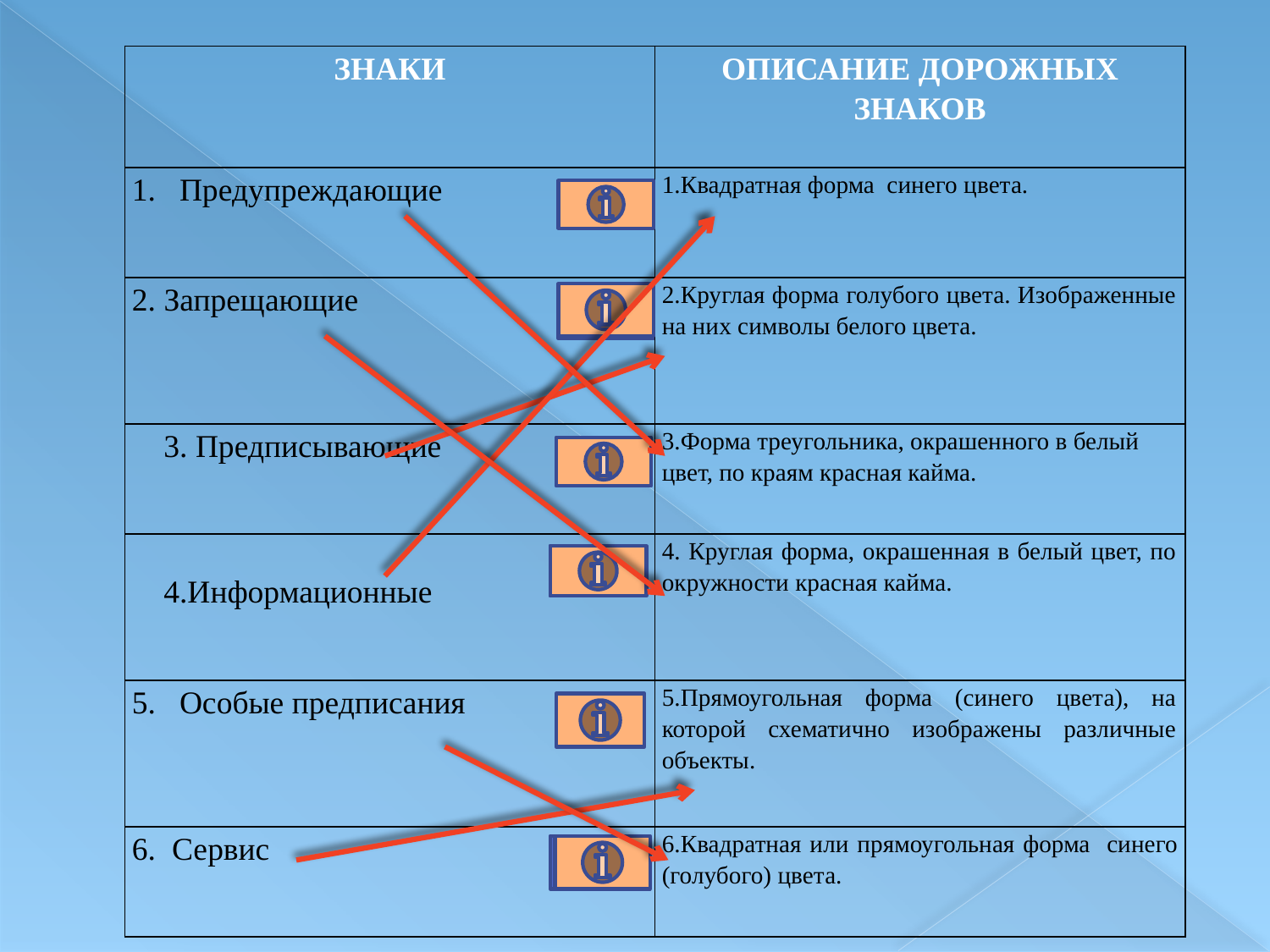

| ЗНАКИ | ОПИСАНИЕ ДОРОЖНЫХ ЗНАКОВ |
| --- | --- |
| Предупреждающие | 1.Квадратная форма синего цвета. |
| 2. Запрещающие | 2.Круглая форма голубого цвета. Изображенные на них симво­лы белого цвета. |
| 3. Предписывающие | 3.Форма треугольника, окрашенного в белый цвет, по краям красная кайма. |
| 4.Информационные | 4. Круглая форма, окрашенная в белый цвет, по окружности красная кайма. |
| Особые предписания | 5.Прямоугольная форма (синего цвета), на которой схематично изображены различные объекты. |
| 6. Сервис | 6.Квадратная или прямоугольная форма синего (голубого) цвета. |